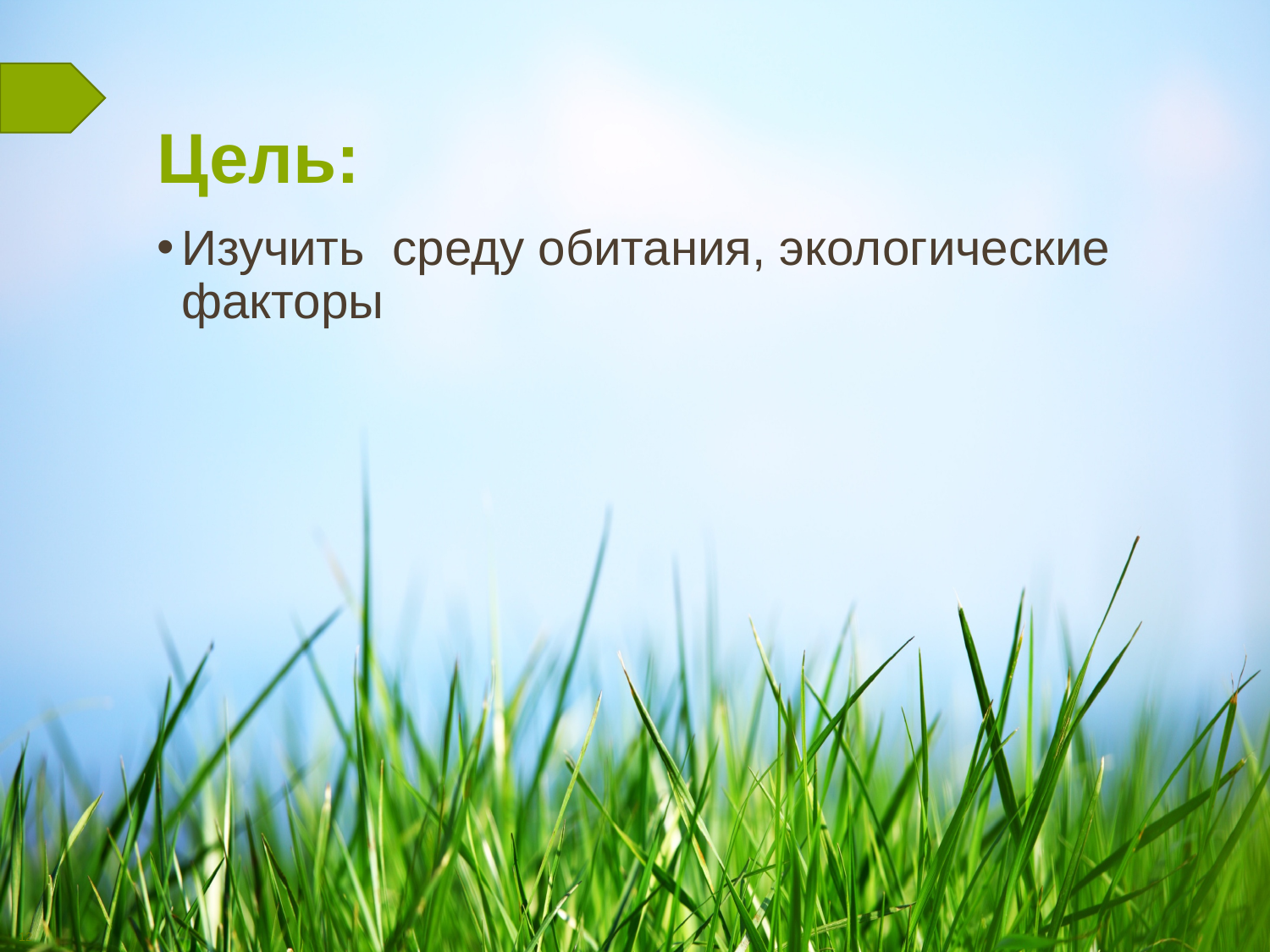

# Цель:
Изучить  среду обитания, экологические факторы
12